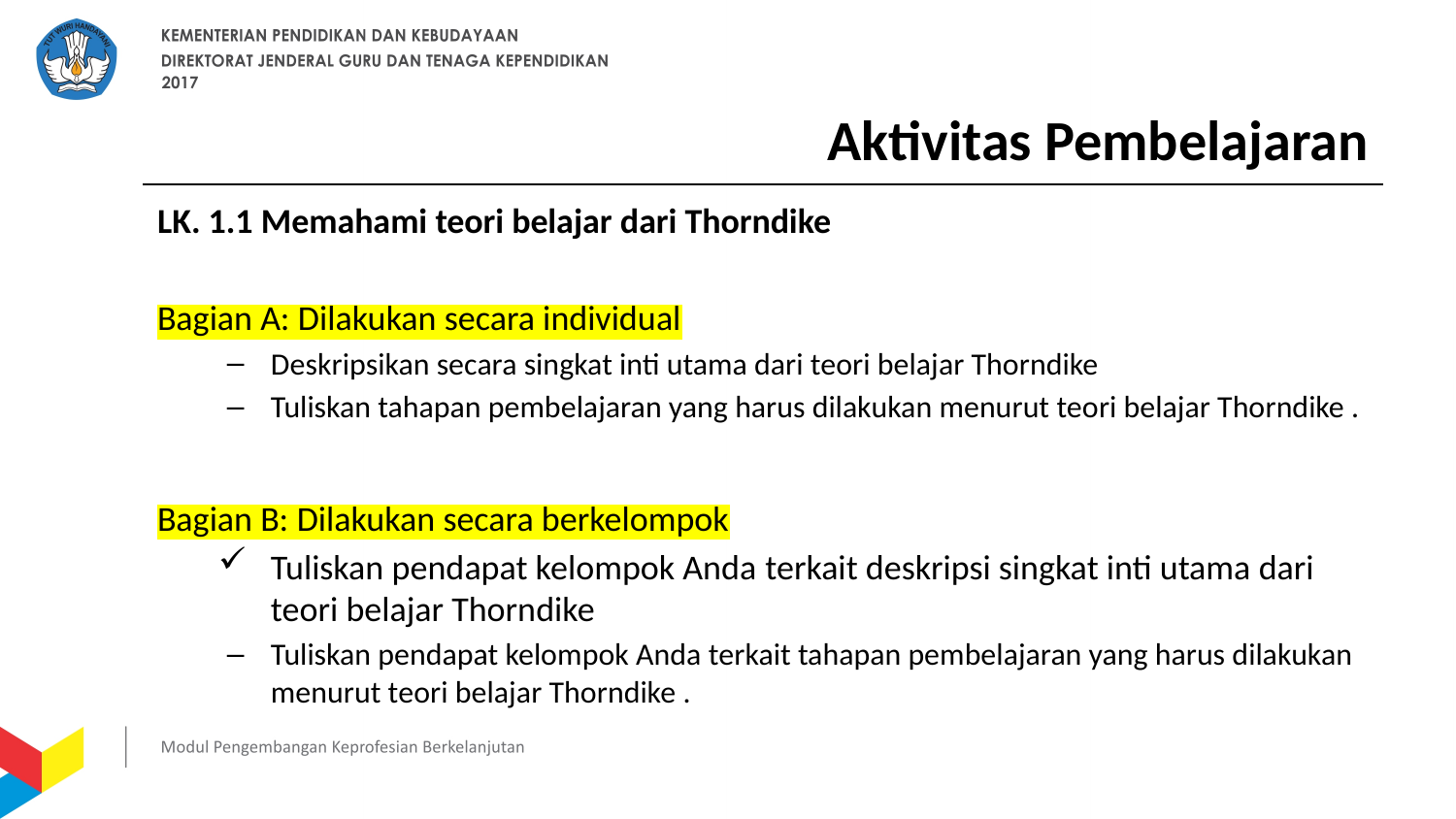

# Aktivitas Pembelajaran
LK. 1.1 Memahami teori belajar dari Thorndike

Bagian A: Dilakukan secara individual
Deskripsikan secara singkat inti utama dari teori belajar Thorndike
Tuliskan tahapan pembelajaran yang harus dilakukan menurut teori belajar Thorndike .

Bagian B: Dilakukan secara berkelompok
Tuliskan pendapat kelompok Anda terkait deskripsi singkat inti utama dari teori belajar Thorndike
Tuliskan pendapat kelompok Anda terkait tahapan pembelajaran yang harus dilakukan menurut teori belajar Thorndike .